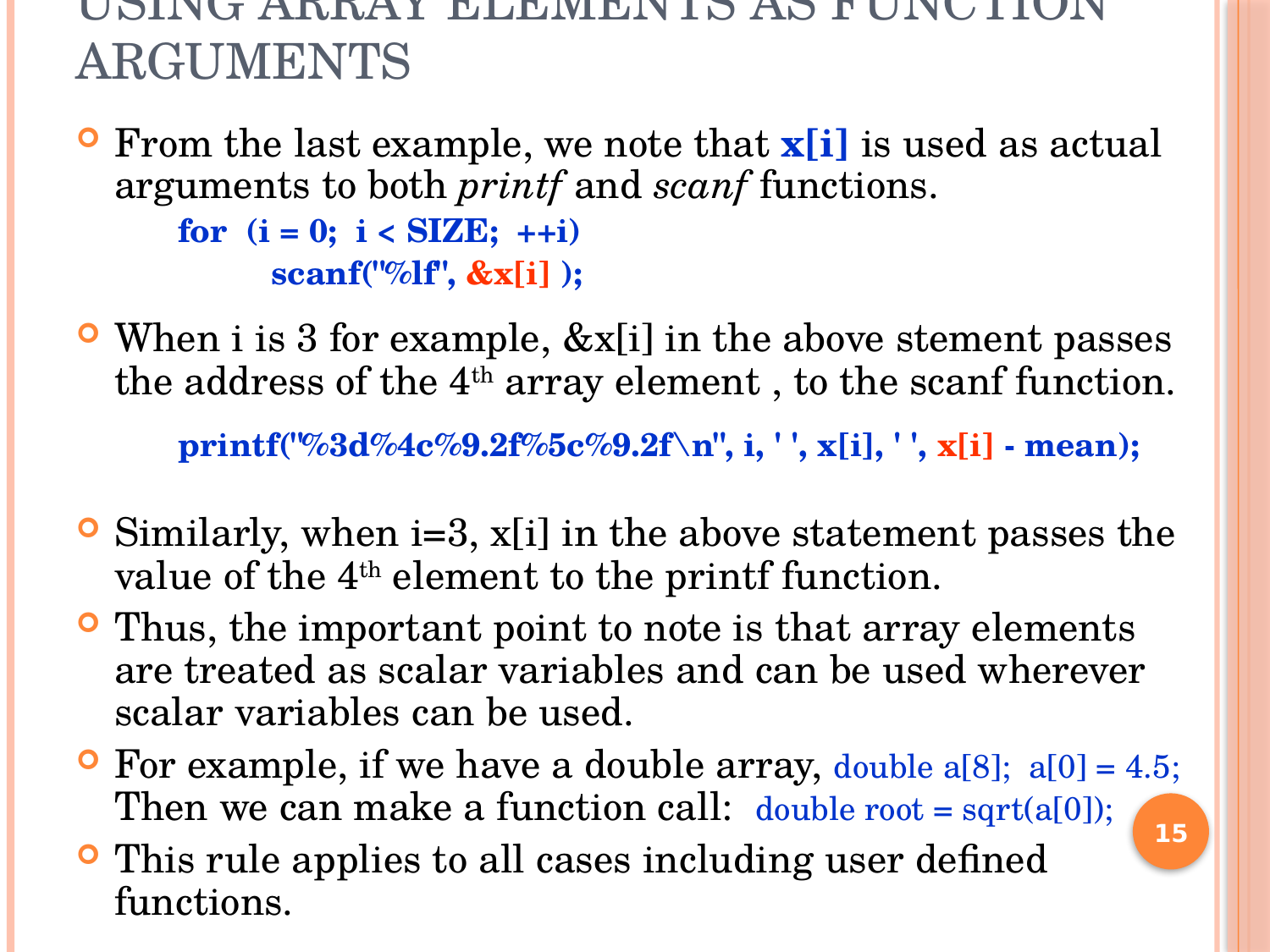

# Using array elements as function arguments
From the last example, we note that x[i] is used as actual arguments to both printf and scanf functions.
for  (i = 0;  i < SIZE;  ++i)
          scanf("%lf", &x[i] );

When i is 3 for example, &x[i] in the above stement passes the address of the 4th array element , to the scanf function.

printf("%3d%4c%9.2f%5c%9.2f\n", i, ' ', x[i], ' ', x[i] - mean);

Similarly, when i=3, x[i] in the above statement passes the value of the 4th element to the printf function.
Thus, the important point to note is that array elements are treated as scalar variables and can be used wherever scalar variables can be used.
For example, if we have a double array, double a[8];  a[0] = 4.5;  Then we can make a function call:  double root = sqrt(a[0]);
This rule applies to all cases including user defined functions.
15